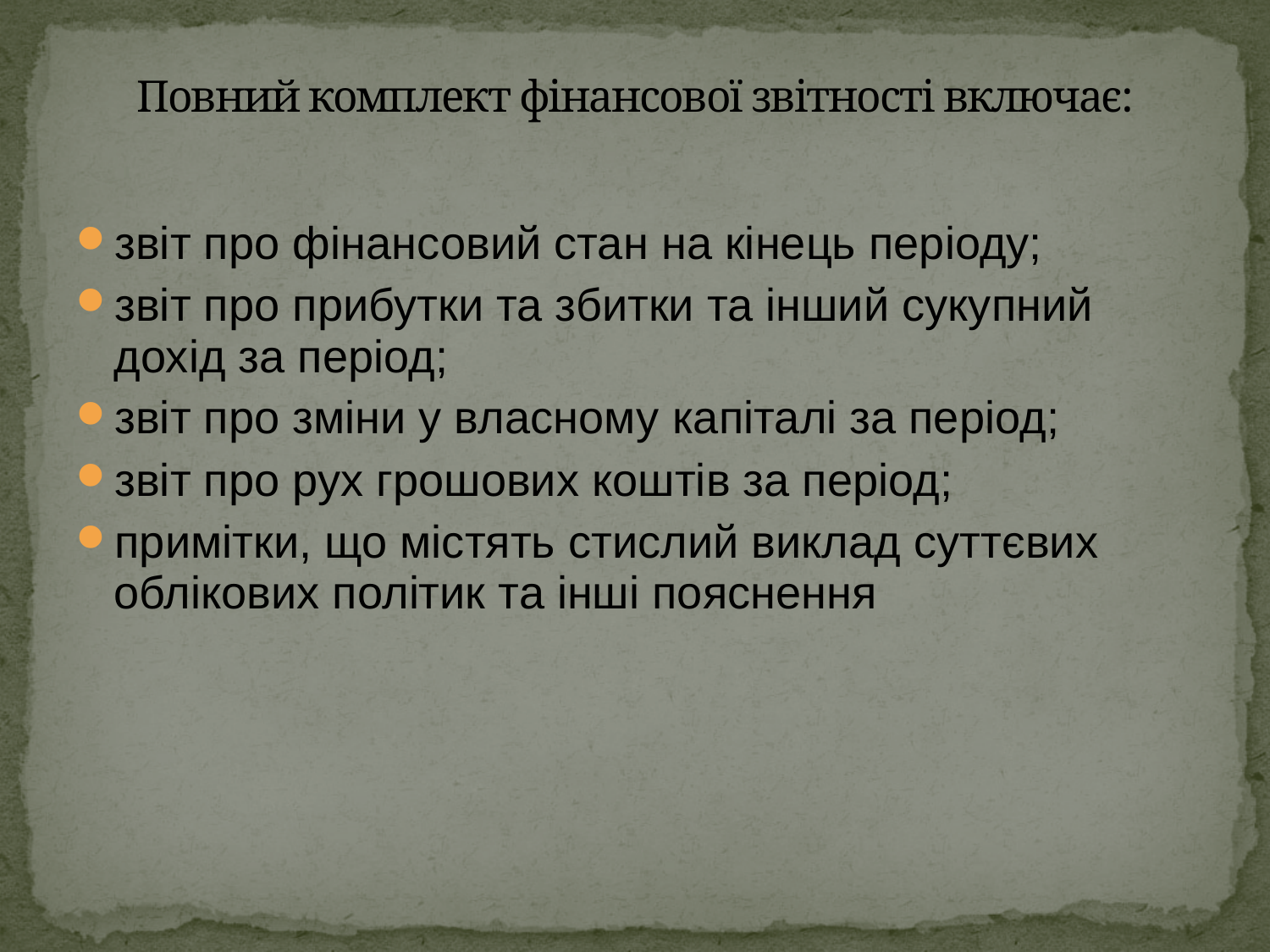

# Повний комплект фінансової звітності включає:
звіт про фінансовий стан на кінець періоду;
звіт про прибутки та збитки та інший сукупний дохід за період;
звіт про зміни у власному капіталі за період;
звіт про рух грошових коштів за період;
примітки, що містять стислий виклад суттєвих облікових політик та інші пояснення